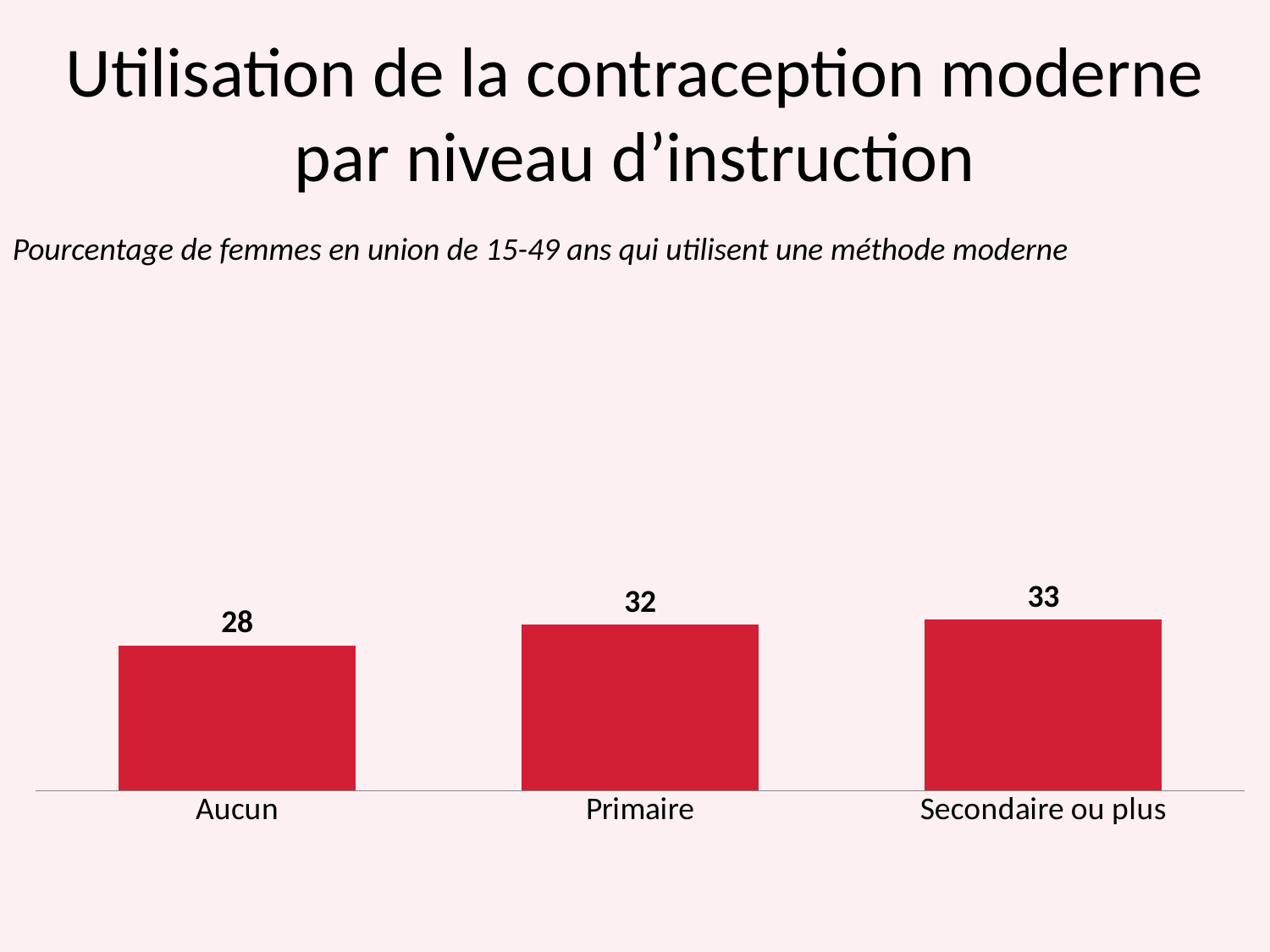

# Utilisation de la contraception moderne par niveau d’instruction
Pourcentage de femmes en union de 15-49 ans qui utilisent une méthode moderne

### Chart

| Category | Series 1 |
|---|---|
| Aucun | 28.0 |
| Primaire | 32.0 |
| Secondaire ou plus | 33.0 |